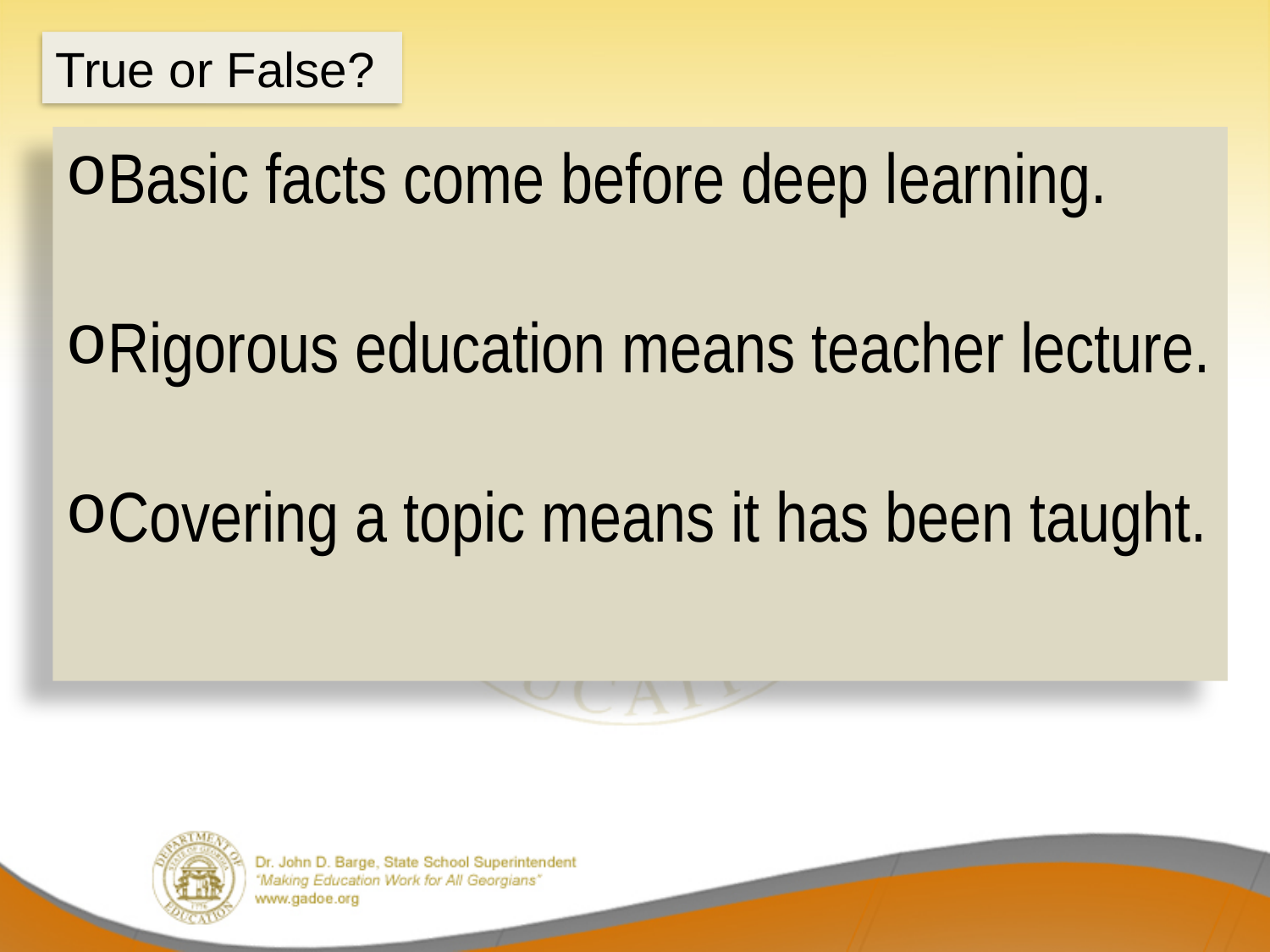

True or False?
Basic facts come before deep learning.

Rigorous education means teacher lecture.

Covering a topic means it has been taught.